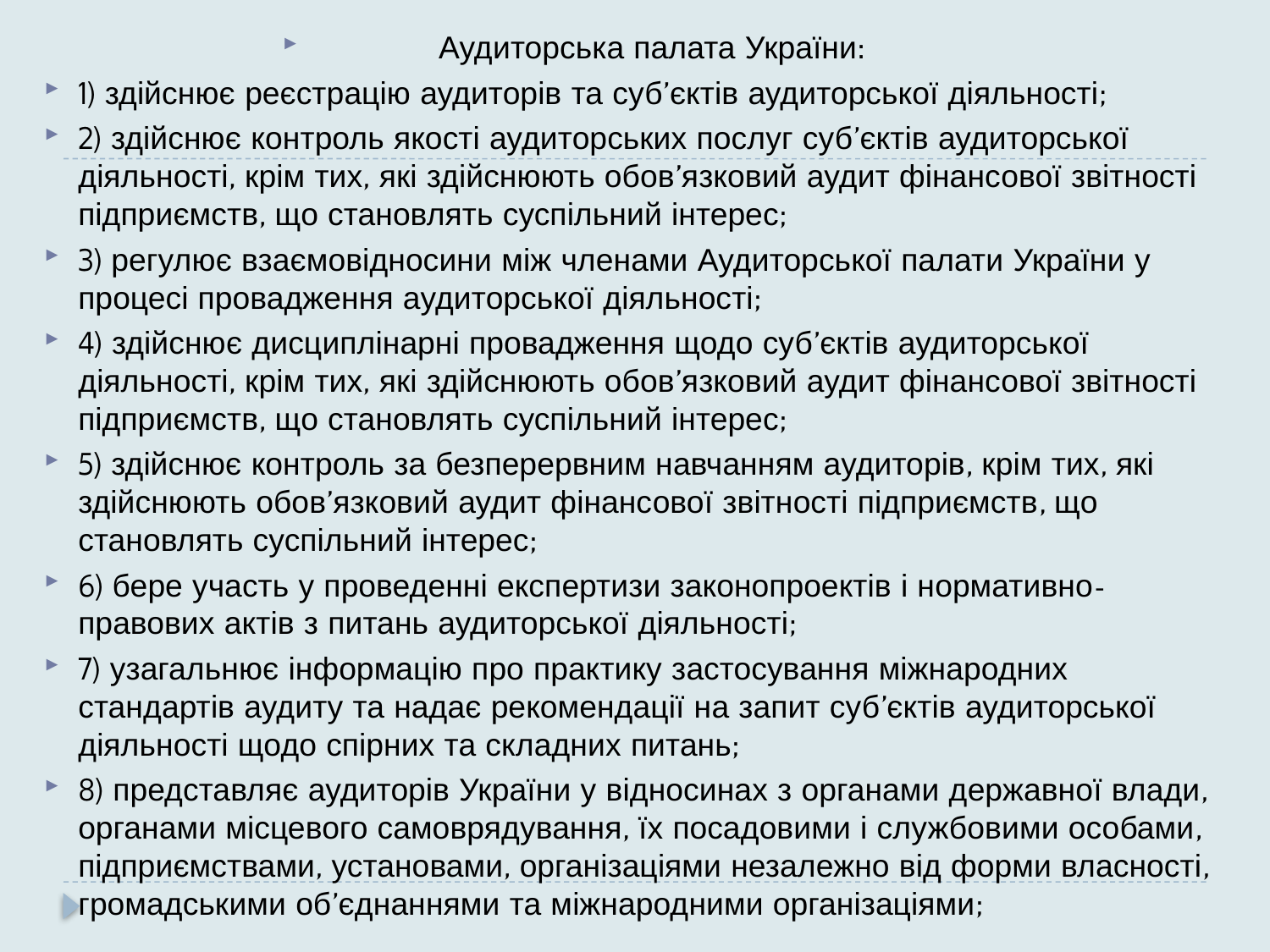

Аудиторська палата України:
1) здійснює реєстрацію аудиторів та суб’єктів аудиторської діяльності;
2) здійснює контроль якості аудиторських послуг суб’єктів аудиторської діяльності, крім тих, які здійснюють обов’язковий аудит фінансової звітності підприємств, що становлять суспільний інтерес;
3) регулює взаємовідносини між членами Аудиторської палати України у процесі провадження аудиторської діяльності;
4) здійснює дисциплінарні провадження щодо суб’єктів аудиторської діяльності, крім тих, які здійснюють обов’язковий аудит фінансової звітності підприємств, що становлять суспільний інтерес;
5) здійснює контроль за безперервним навчанням аудиторів, крім тих, які здійснюють обов’язковий аудит фінансової звітності підприємств, що становлять суспільний інтерес;
6) бере участь у проведенні експертизи законопроектів і нормативно-правових актів з питань аудиторської діяльності;
7) узагальнює інформацію про практику застосування міжнародних стандартів аудиту та надає рекомендації на запит суб’єктів аудиторської діяльності щодо спірних та складних питань;
8) представляє аудиторів України у відносинах з органами державної влади, органами місцевого самоврядування, їх посадовими і службовими особами, підприємствами, установами, організаціями незалежно від форми власності, громадськими об’єднаннями та міжнародними організаціями;